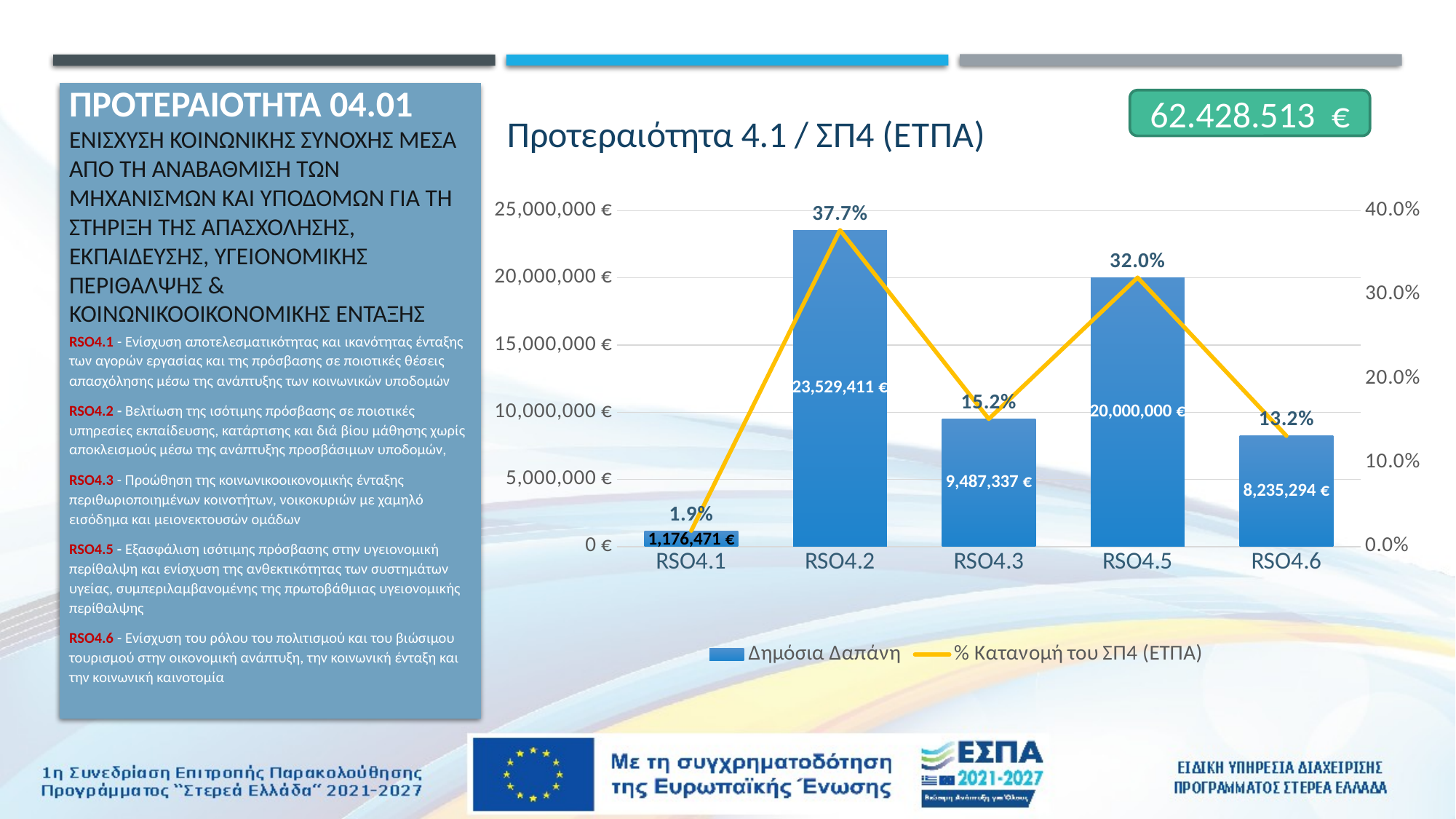

62.428.513  €

### Chart: Προτεραιότητα 4.1 / ΣΠ4 (ΕΤΠΑ)

| Category | Δημόσια Δαπάνη | % Κατανομή του ΣΠ4 (ΕΤΠΑ) |
|---|---|---|
| RSO4.1 | 1176471.0 | 0.01884509086416971 |
| RSO4.2 | 23529411.0 | 0.37690167311849954 |
| RSO4.3 | 9487337.0 | 0.15197121546047396 |
| RSO4.5 | 20000000.0 | 0.3203664325626337 |
| RSO4.6 | 8235294.0 | 0.1319155879942231 |
# ΠΡΟΤΕΡΑΙΟΤΗΤΑ 04.01
ΕΝΙΣΧΥΣΗ ΚΟΙΝΩΝΙΚΗΣ ΣΥΝΟΧΗΣ ΜΕΣΑ ΑΠΟ ΤΗ ΑΝΑΒΑΘΜΙΣΗ ΤΩΝ ΜΗΧΑΝΙΣΜΩΝ ΚΑΙ ΥΠΟΔΟΜΩΝ ΓΙΑ ΤΗ ΣΤΗΡΙΞΗ ΤΗΣ ΑΠΑΣΧΟΛΗΣΗΣ, ΕΚΠΑΙΔΕΥΣΗΣ, ΥΓΕΙΟΝΟΜΙΚΗΣ ΠΕΡΙΘΑΛΨΗΣ & ΚΟΙΝΩΝΙΚΟΟΙΚΟΝΟΜΙΚΗΣ ΕΝΤΑΞΗΣ
RSO4.1 - Ενίσχυση αποτελεσματικότητας και ικανότητας ένταξης των αγορών εργασίας και της πρόσβασης σε ποιοτικές θέσεις απασχόλησης μέσω της ανάπτυξης των κοινωνικών υποδομών
RSO4.2 - Βελτίωση της ισότιμης πρόσβασης σε ποιοτικές υπηρεσίες εκπαίδευσης, κατάρτισης και διά βίου μάθησης χωρίς αποκλεισμούς μέσω της ανάπτυξης προσβάσιμων υποδομών,
RSO4.3 - Προώθηση της κοινωνικοοικονομικής ένταξης περιθωριοποιημένων κοινοτήτων, νοικοκυριών με χαμηλό εισόδημα και μειονεκτουσών ομάδων
RSO4.5 - Εξασφάλιση ισότιμης πρόσβασης στην υγειονομική περίθαλψη και ενίσχυση της ανθεκτικότητας των συστημάτων υγείας, συμπεριλαμβανομένης της πρωτοβάθμιας υγειονομικής περίθαλψης
RSO4.6 - Ενίσχυση του ρόλου του πολιτισμού και του βιώσιμου τουρισμού στην οικονομική ανάπτυξη, την κοινωνική ένταξη και την κοινωνική καινοτομία